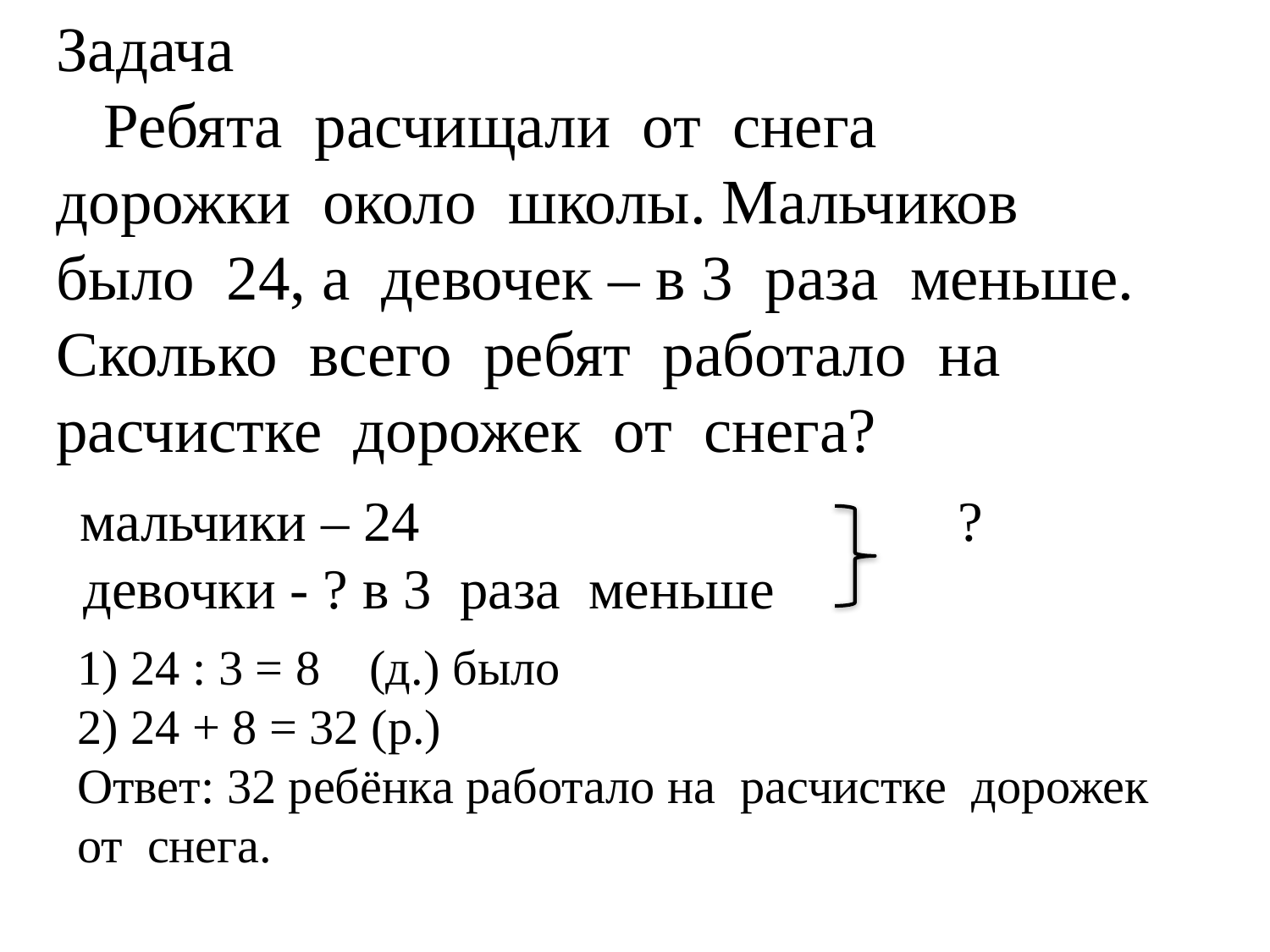

Задача
   Ребята  расчищали  от  снега  дорожки  около  школы. Мальчиков  было  24, а  девочек – в 3  раза  меньше. Сколько  всего  ребят  работало  на  расчистке  дорожек  от  снега?
  мальчики – 24                                      ?
  девочки - ? в 3  раза  меньше

1) 24 : 3 = 8    (д.) было
2) 24 + 8 = 32 (р.)
Ответ: 32 ребёнка работало на  расчистке  дорожек  от  снега.